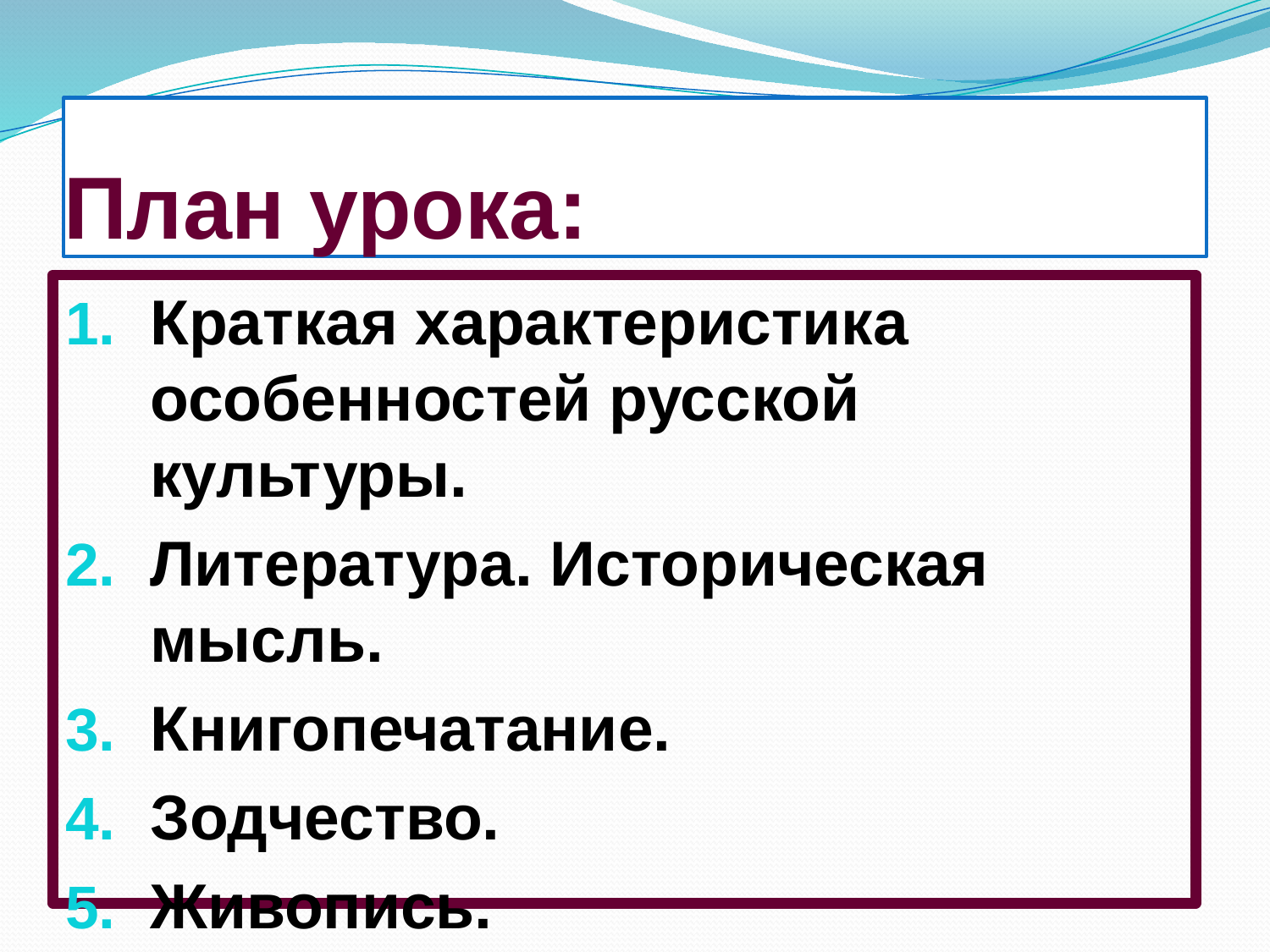

# План урока:
Краткая характеристика особенностей русской культуры.
Литература. Историческая мысль.
Книгопечатание.
Зодчество.
Живопись.